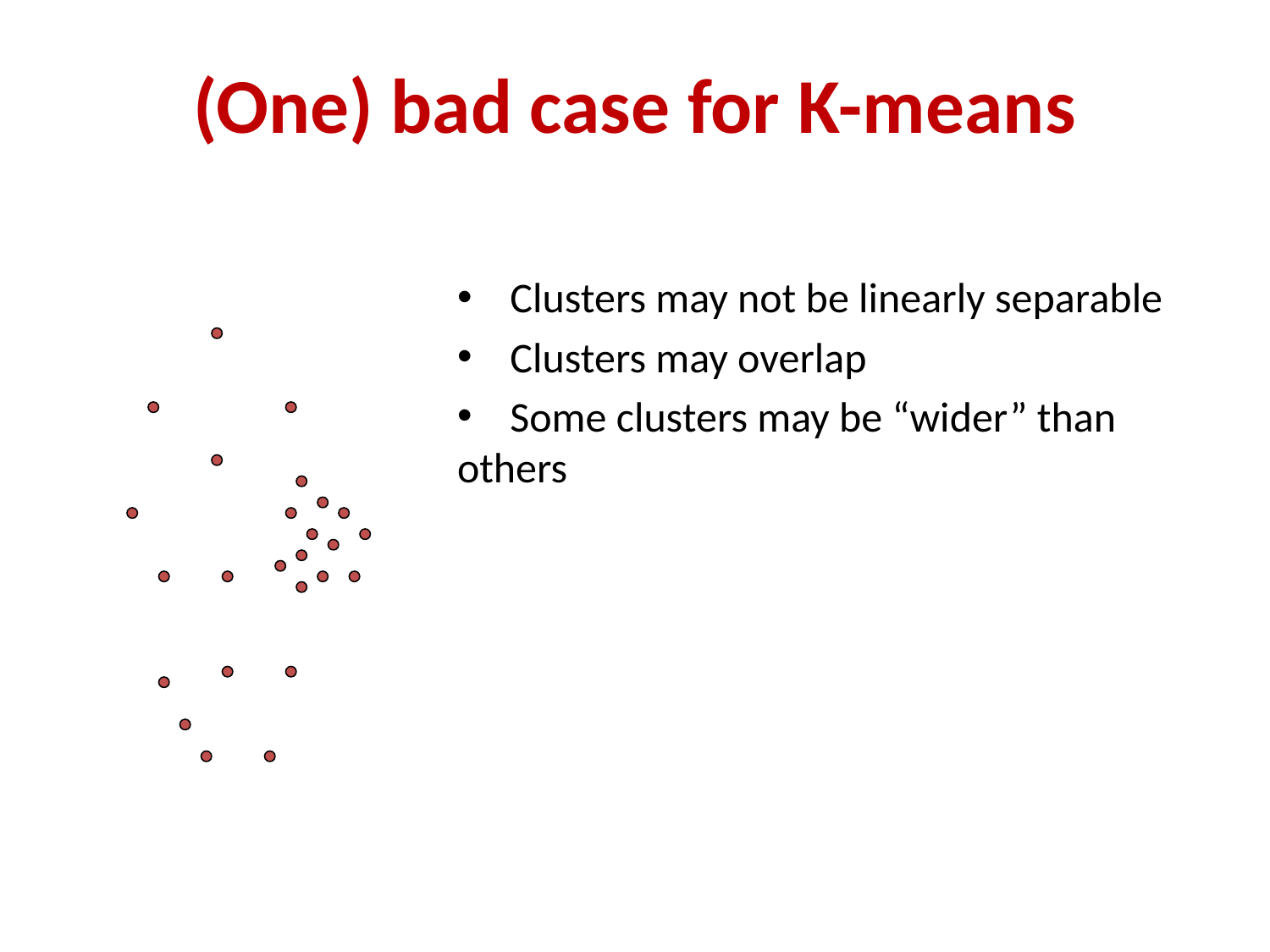

# (One) bad case for K-means
    Clusters may not be linearly separable
    Clusters may overlap
    Some clusters may be “wider” than others

TexPoint fonts used in EMF.
Read the TexPoint manual before you delete this box.: AAAAAAAAA